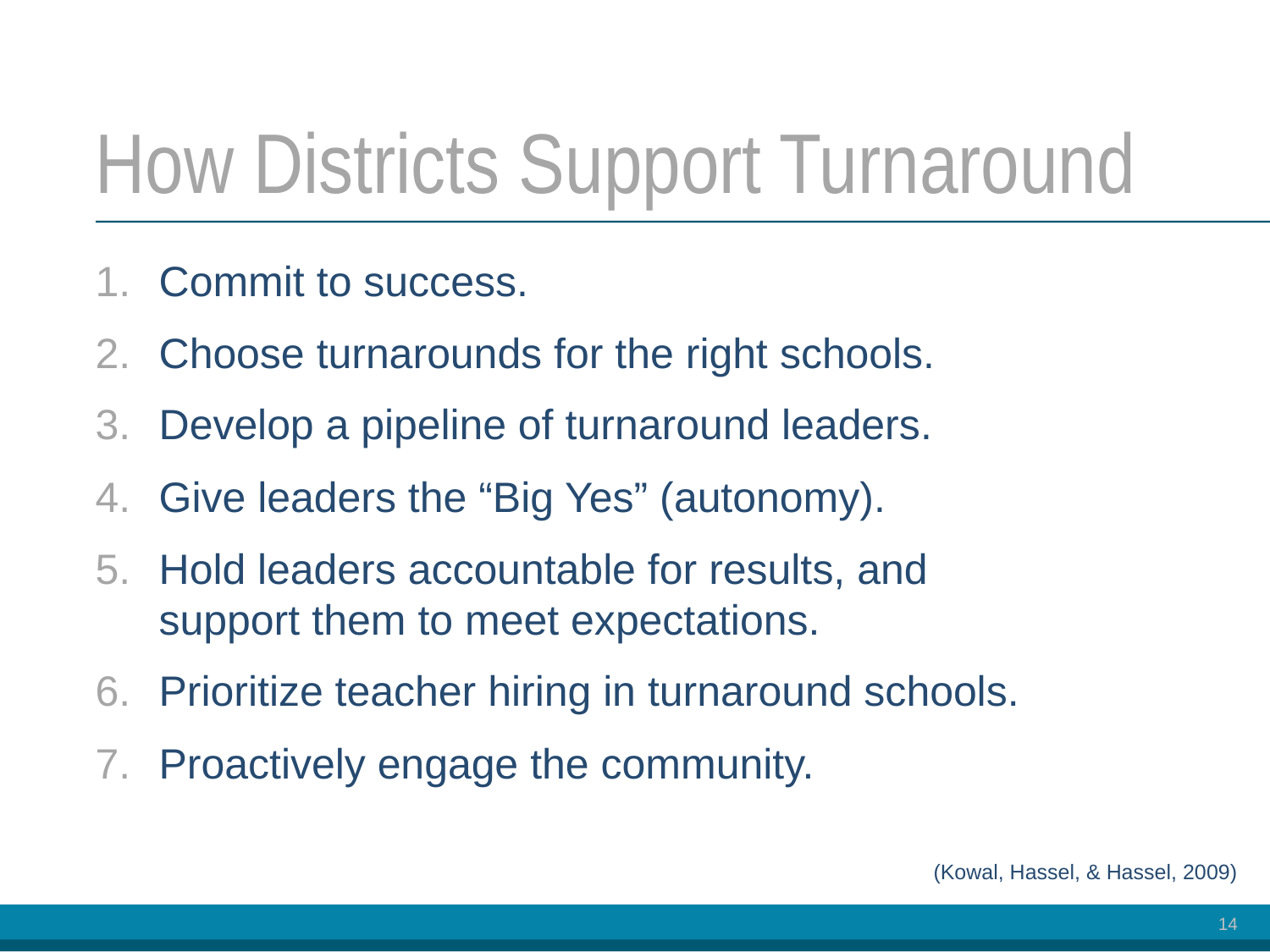

# How Districts Support Turnaround
Commit to success.
Choose turnarounds for the right schools.
Develop a pipeline of turnaround leaders.
Give leaders the “Big Yes” (autonomy).
Hold leaders accountable for results, and
support them to meet expectations.
Prioritize teacher hiring in turnaround schools.
Proactively engage the community.
(Kowal, Hassel, & Hassel, 2009)

14